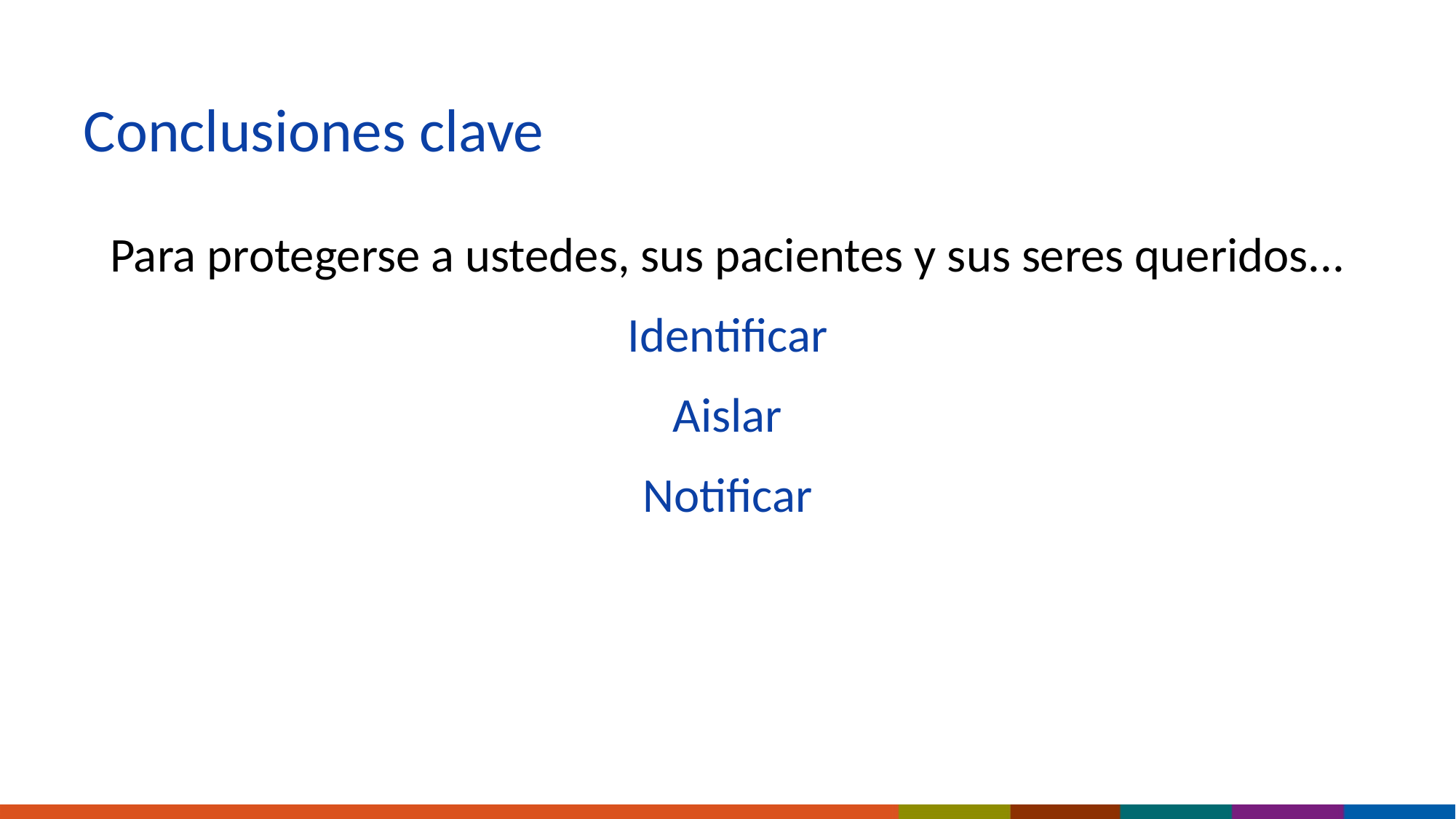

# Conclusiones clave
Para protegerse a ustedes, sus pacientes y sus seres queridos...
Identificar
Aislar
Notificar